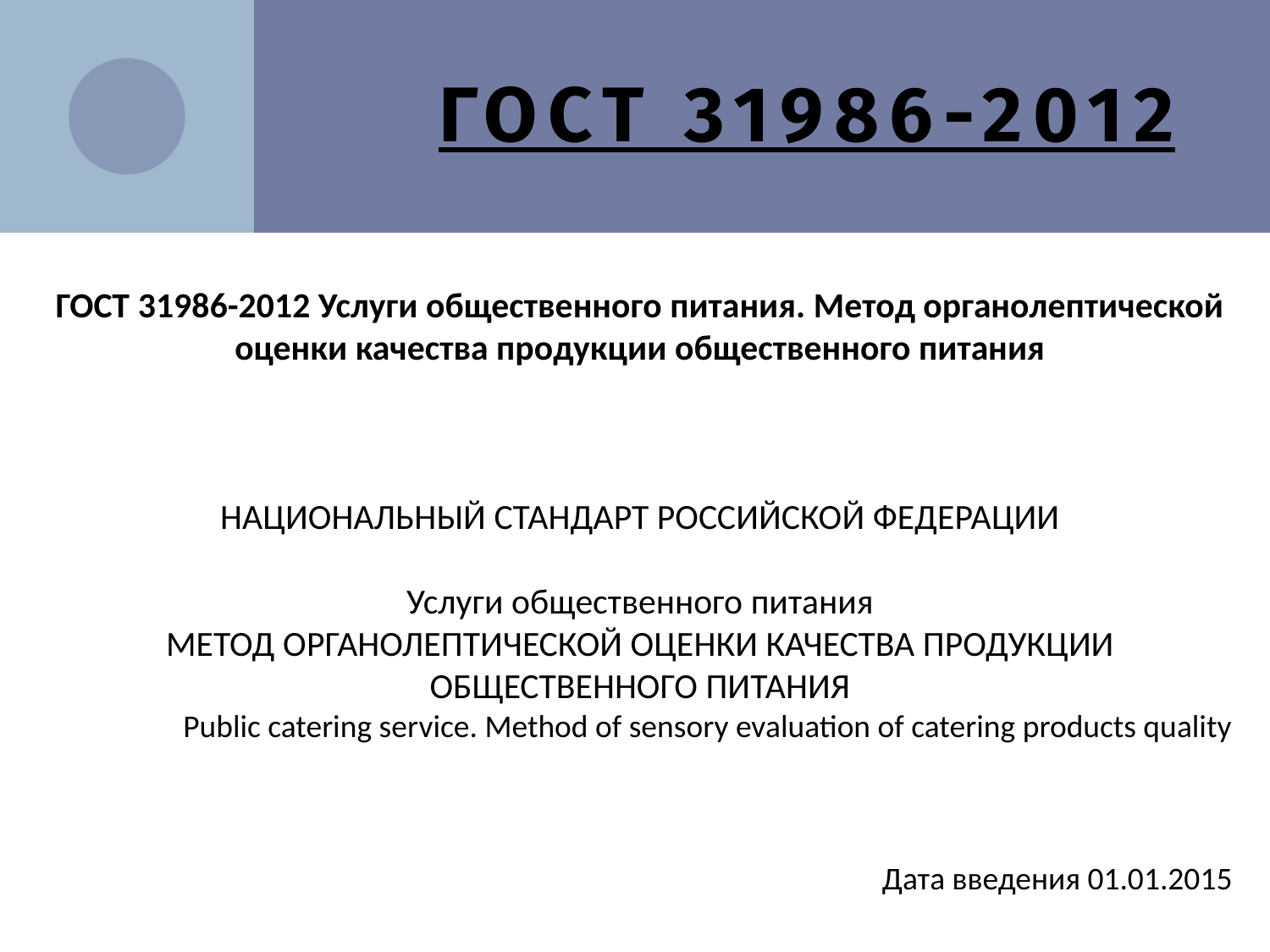

# ГОСТ 31986-2012
ГОСТ 31986-2012 Услуги общественного питания. Метод органолептической оценки качества продукции общественного питания

       
НАЦИОНАЛЬНЫЙ СТАНДАРТ РОССИЙСКОЙ ФЕДЕРАЦИИ
Услуги общественного питания
МЕТОД ОРГАНОЛЕПТИЧЕСКОЙ ОЦЕНКИ КАЧЕСТВА ПРОДУКЦИИ ОБЩЕСТВЕННОГО ПИТАНИЯ
Public catering service. Method of sensory evaluation of catering products quality

Дата введения 01.01.2015